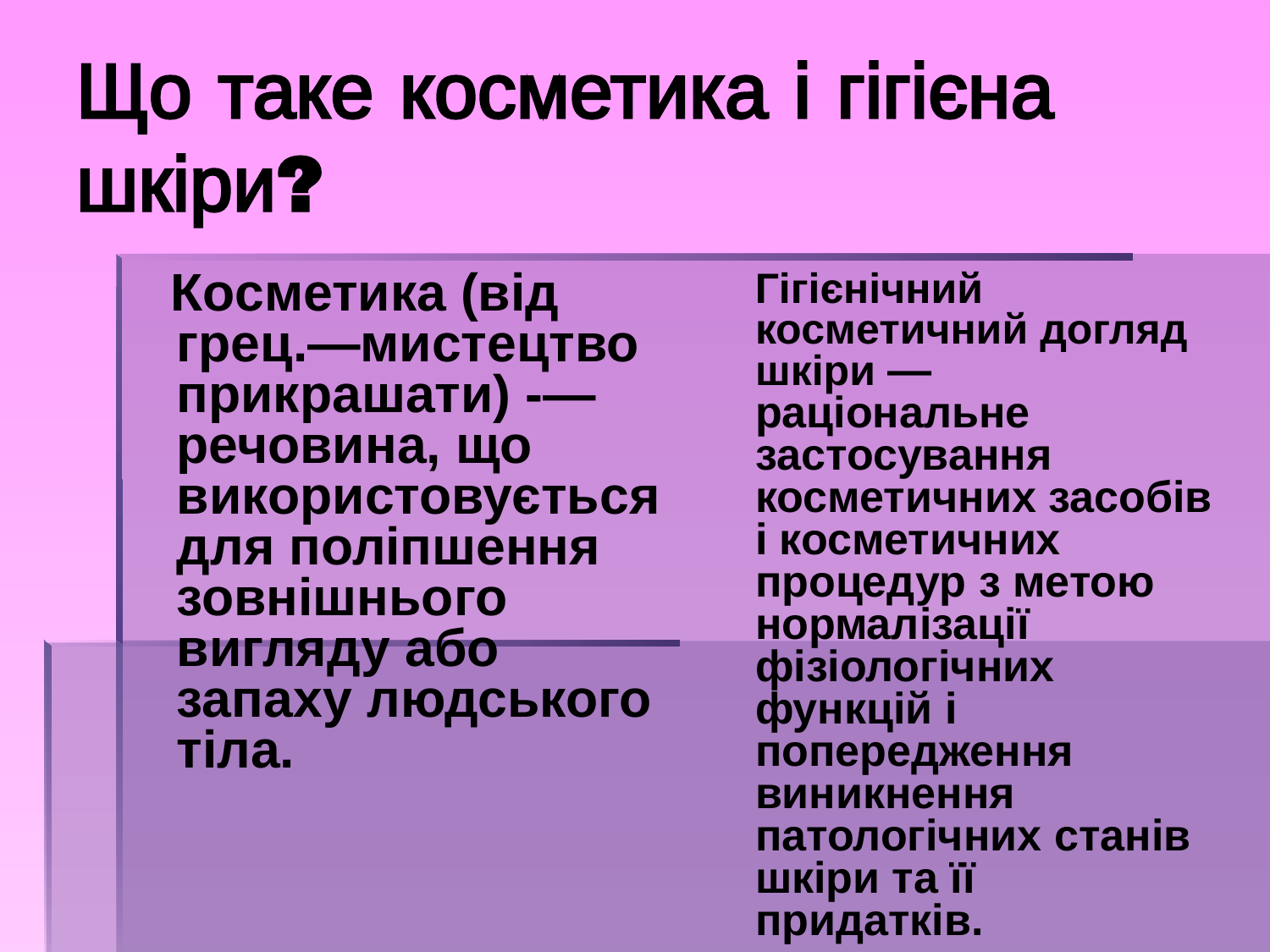

# Що таке косметика і гігієна шкіри?
      Косметика (від грец.—мистецтво прикрашати) -— речовина, що використовується для поліпшення зовнішнього вигляду або запаху людського тіла.
    Гігієнічний косметичний догляд шкіри — раціональне застосування косметичних засобів і косметичних процедур з метою нормалізації фізіологічних функцій і попередження виникнення патологічних станів шкіри та її придатків.